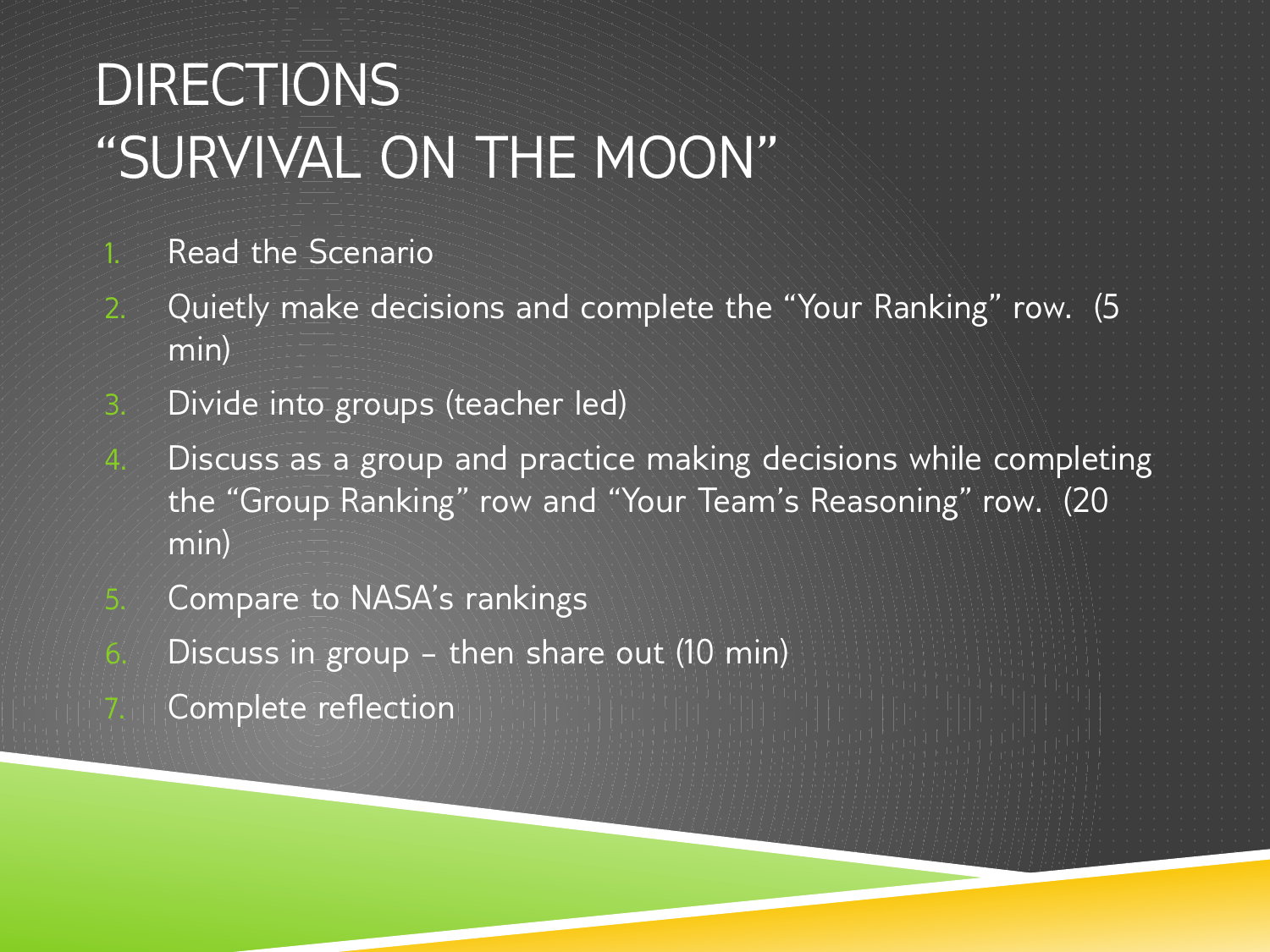

# Directions “Survival on the moon”
Read the Scenario
Quietly make decisions and complete the “Your Ranking” row.  (5 min)
Divide into groups (teacher led)
Discuss as a group and practice making decisions while completing the “Group Ranking” row and “Your Team’s Reasoning” row.  (20 min)
Compare to NASA’s rankings
Discuss in group – then share out (10 min)
Complete reflection